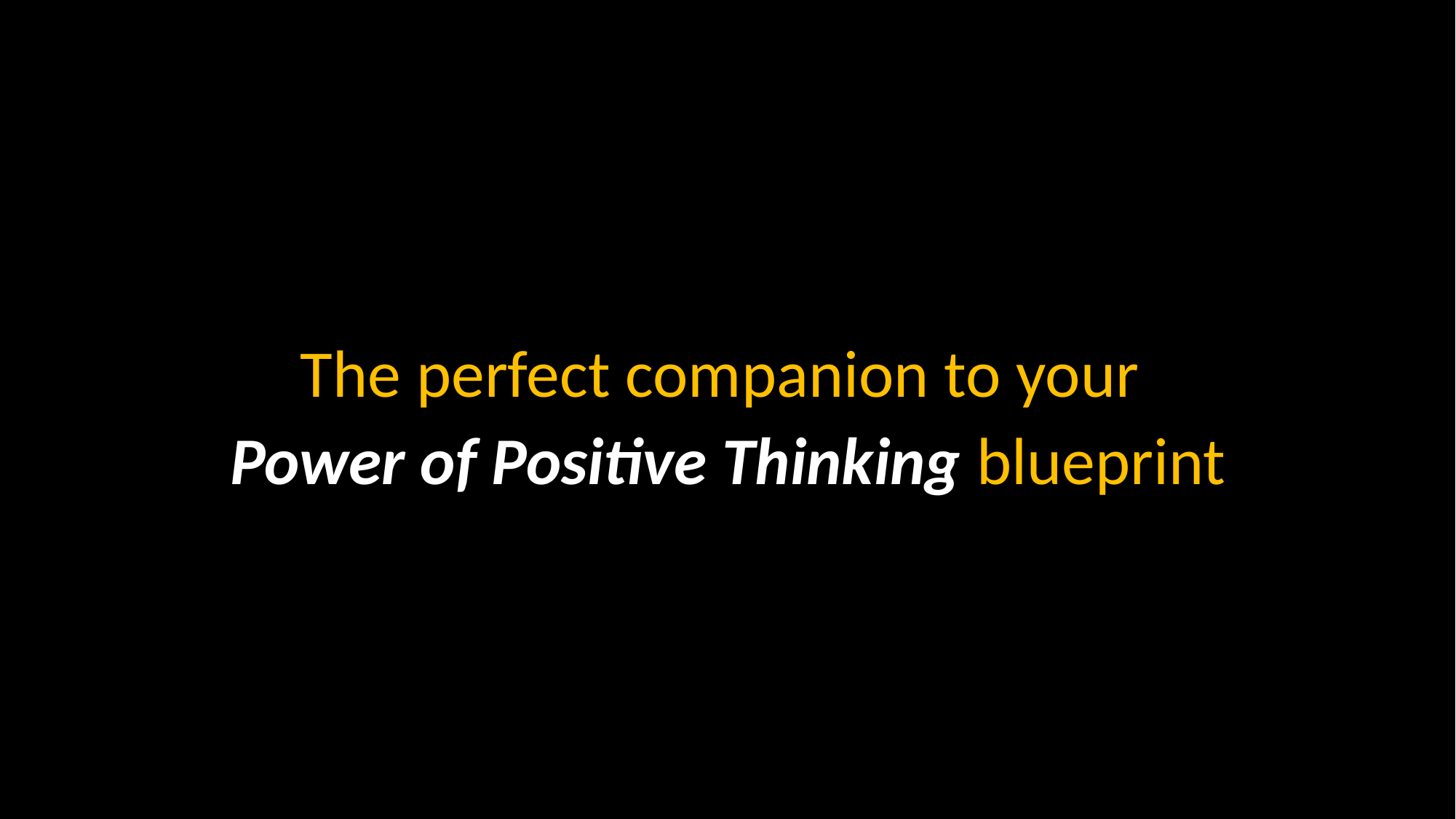

The perfect companion to your
Power of Positive Thinking blueprint